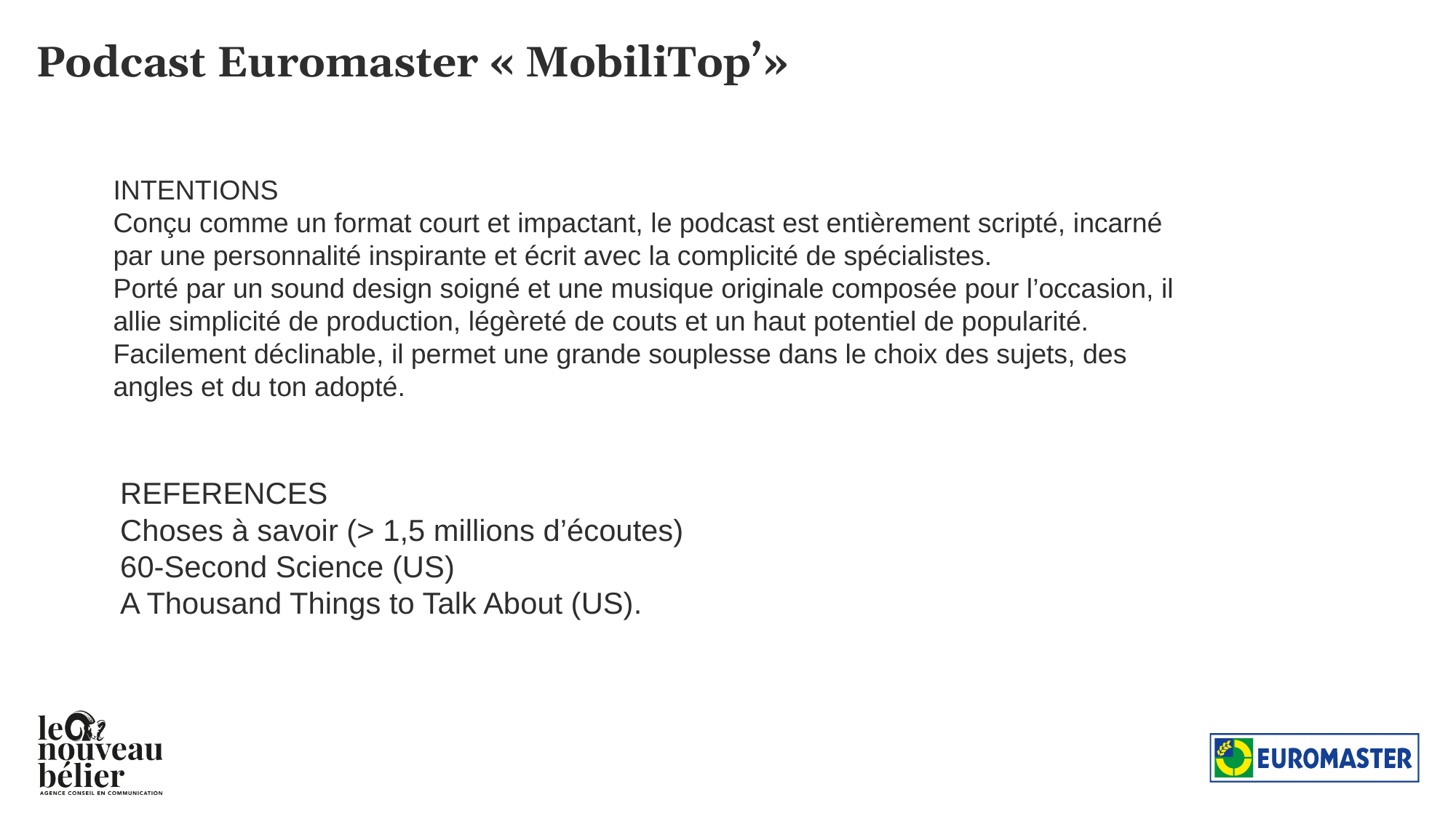

Podcast Euromaster « MobiliTop’»
INTENTIONS
Conçu comme un format court et impactant, le podcast est entièrement scripté, incarné
par une personnalité inspirante et écrit avec la complicité de spécialistes.
Porté par un sound design soigné et une musique originale composée pour l’occasion, il
allie simplicité de production, légèreté de couts et un haut potentiel de popularité.
Facilement déclinable, il permet une grande souplesse dans le choix des sujets, des
angles et du ton adopté.
REFERENCES
Choses à savoir (> 1,5 millions d’écoutes)
60-Second Science (US)
A Thousand Things to Talk About (US).